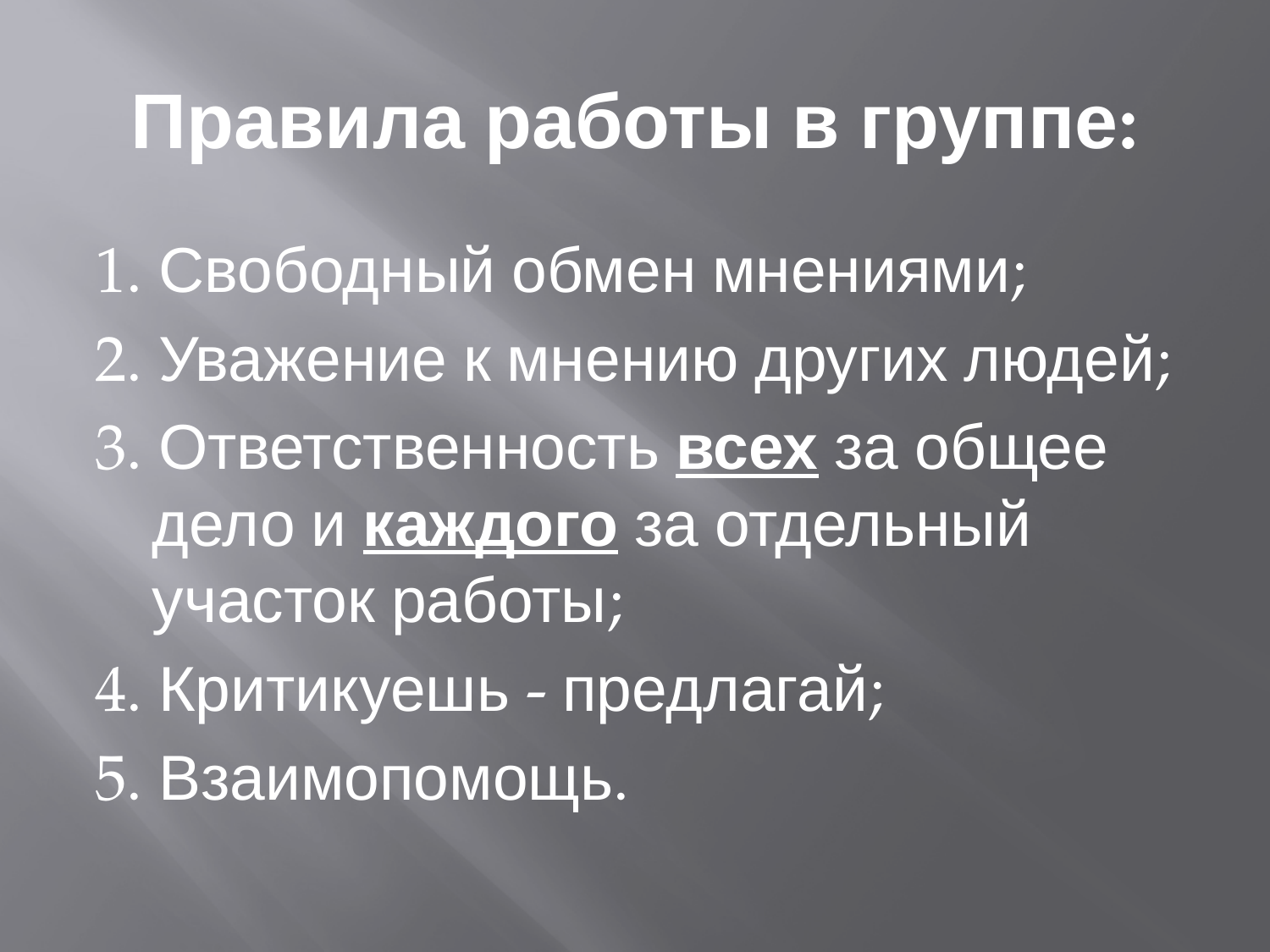

# Правила работы в группе:
1. Свободный обмен мнениями;
2. Уважение к мнению других людей;
3. Ответственность всех за общее дело и каждого за отдельный участок работы;
4. Критикуешь - предлагай;
5. Взаимопомощь.